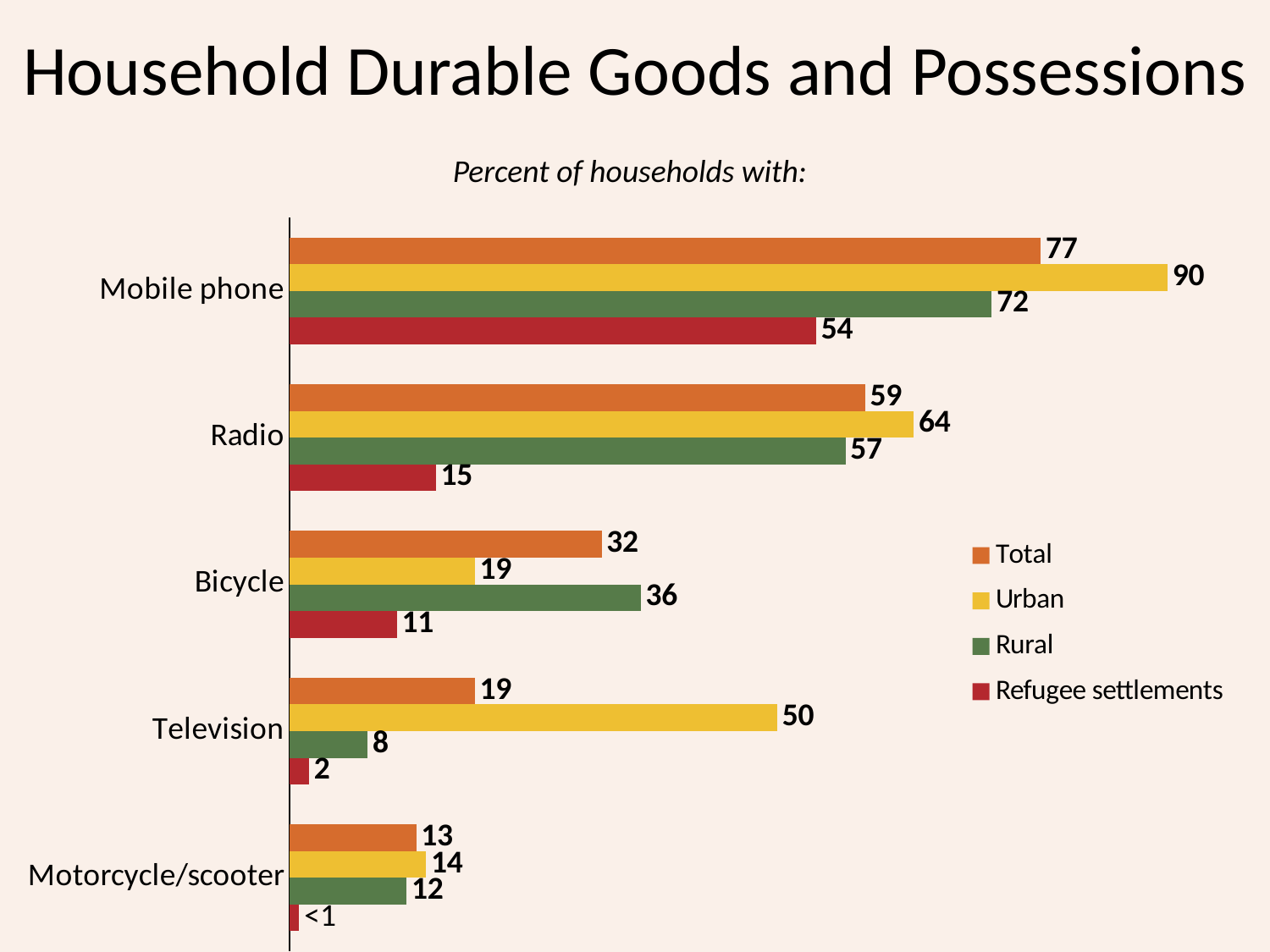

# Household Durable Goods and Possessions
Percent of households with:

### Chart

| Category | Refugee settlements  | Rural | Urban | Total |
|---|---|---|---|---|
| Motorcycle/scooter | 1.0 | 12.0 | 14.0 | 13.0 |
| Television | 2.0 | 8.0 | 50.0 | 19.0 |
| Bicycle | 11.0 | 36.0 | 19.0 | 32.0 |
| Radio | 15.0 | 57.0 | 64.0 | 59.0 |
| Mobile phone | 54.0 | 72.0 | 90.0 | 77.0 |